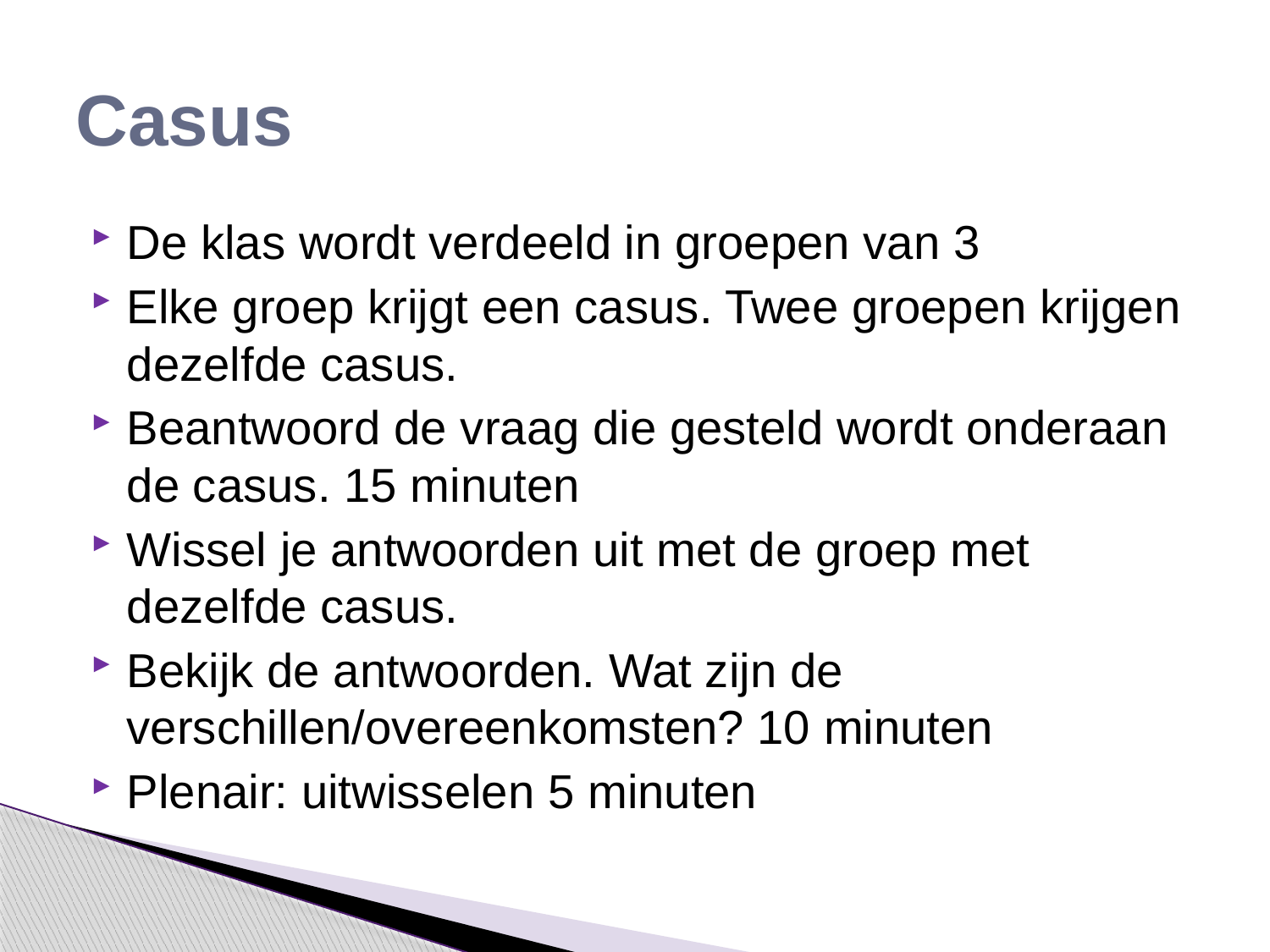

# Casus
De klas wordt verdeeld in groepen van 3
Elke groep krijgt een casus. Twee groepen krijgen dezelfde casus.
Beantwoord de vraag die gesteld wordt onderaan de casus. 15 minuten
Wissel je antwoorden uit met de groep met dezelfde casus.
Bekijk de antwoorden. Wat zijn de verschillen/overeenkomsten? 10 minuten
Plenair: uitwisselen 5 minuten